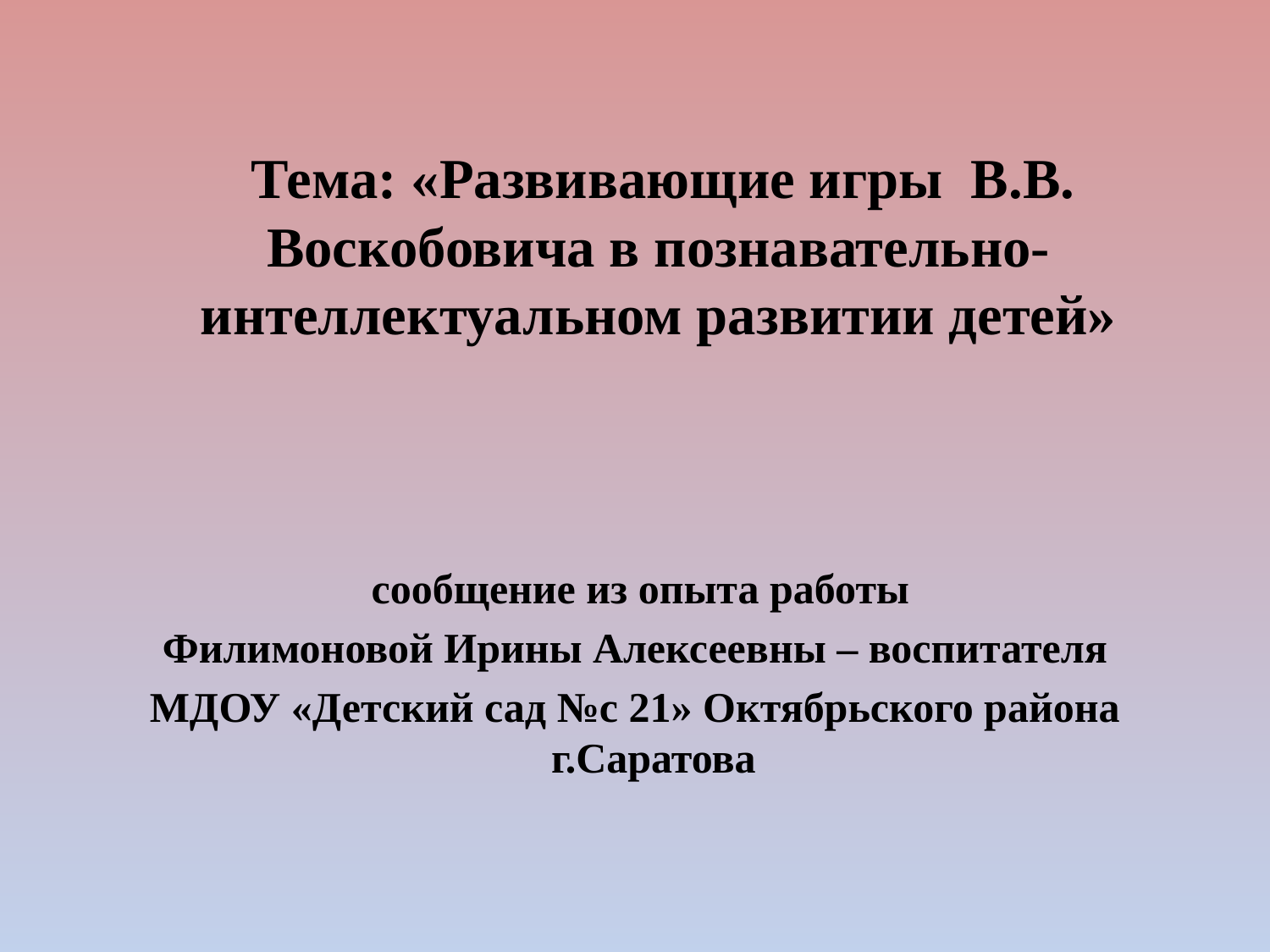

#
    Тема: «Развивающие игры  В.В. Воскобовича в познавательно-интеллектуальном развитии детей»

 сообщение из опыта работы
 Филимоновой Ирины Алексеевны – воспитателя
МДОУ «Детский сад №с 21» Октябрьского района г.Саратова